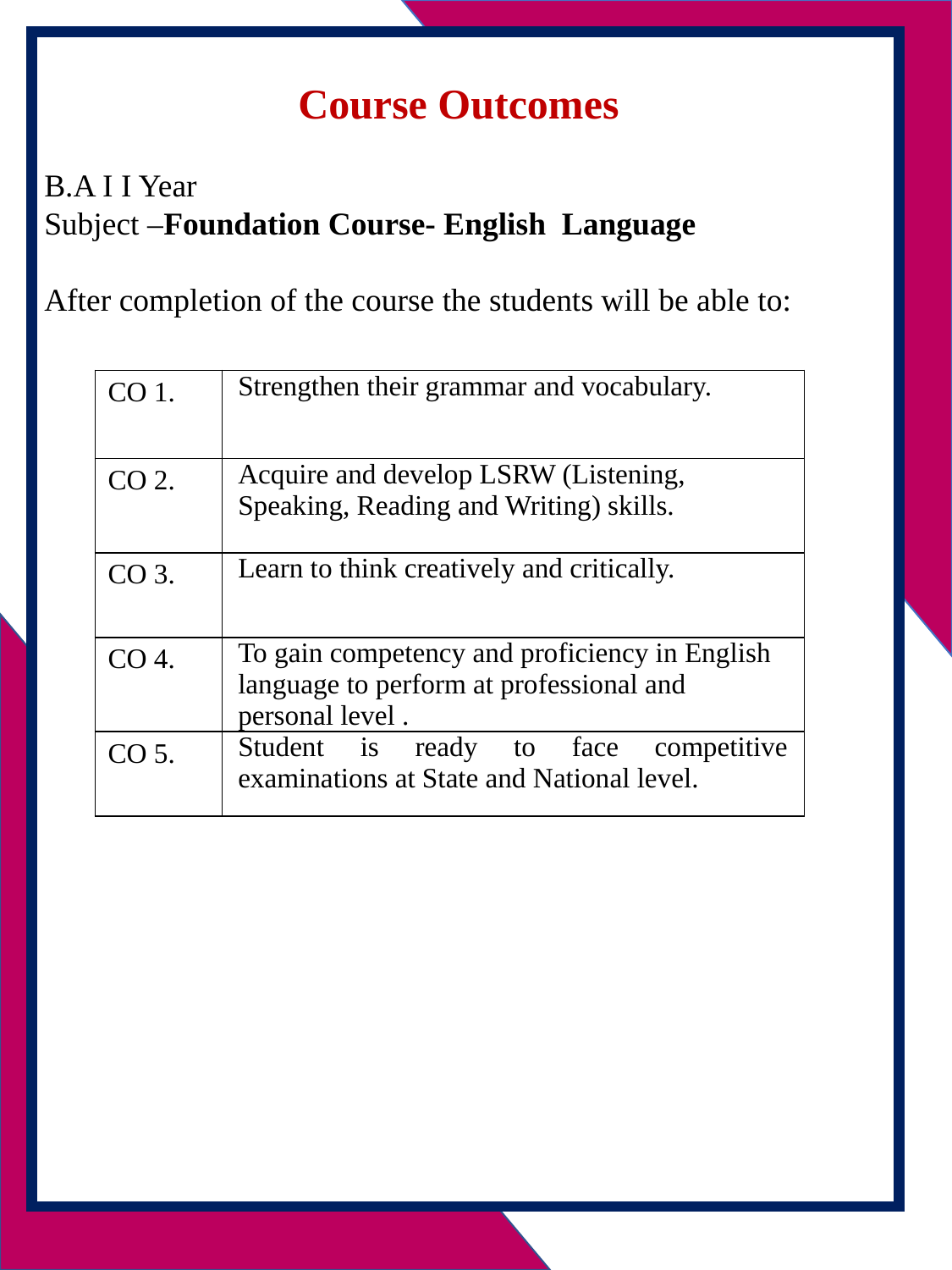

Course Outcomes

B.A I I Year
Subject –Foundation Course- English  Language

After completion of the course the students will be able to:

| CO 1. | Strengthen their grammar and vocabulary. |
| --- | --- |
| CO 2. | Acquire and develop LSRW (Listening, Speaking, Reading and Writing) skills. |
| CO 3. | Learn to think creatively and critically. |
| CO 4. | To gain competency and proficiency in English language to perform at professional and personal level . |
| CO 5. | Student is ready to face competitive examinations at State and National level. |